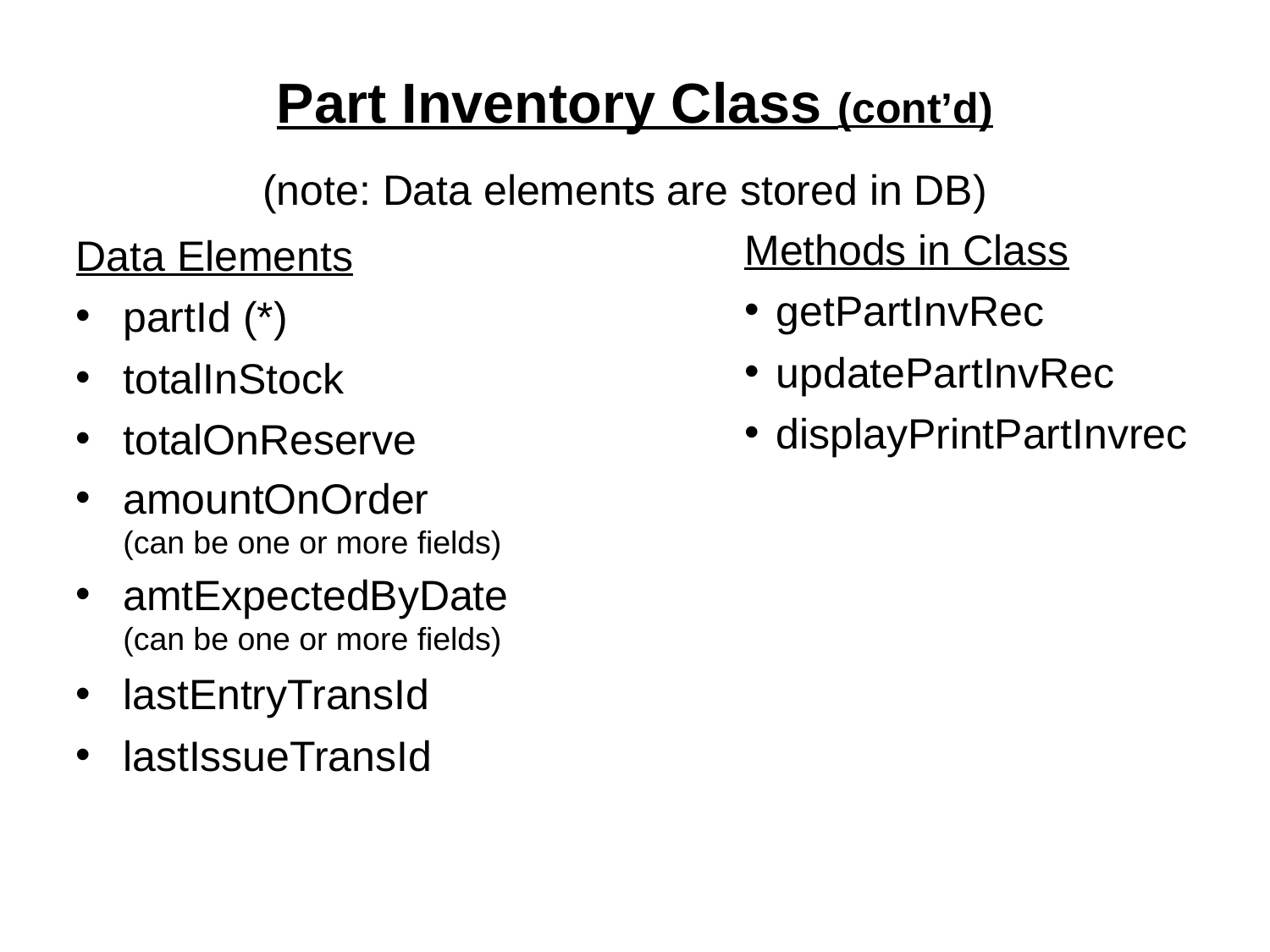

# Part Inventory Class (cont’d) (note: Data elements are stored in DB)
Methods in Class
getPartInvRec
updatePartInvRec
displayPrintPartInvrec
Data Elements
partId (*)
totalInStock
totalOnReserve
amountOnOrder
(can be one or more fields)
amtExpectedByDate
(can be one or more fields)
lastEntryTransId
lastIssueTransId